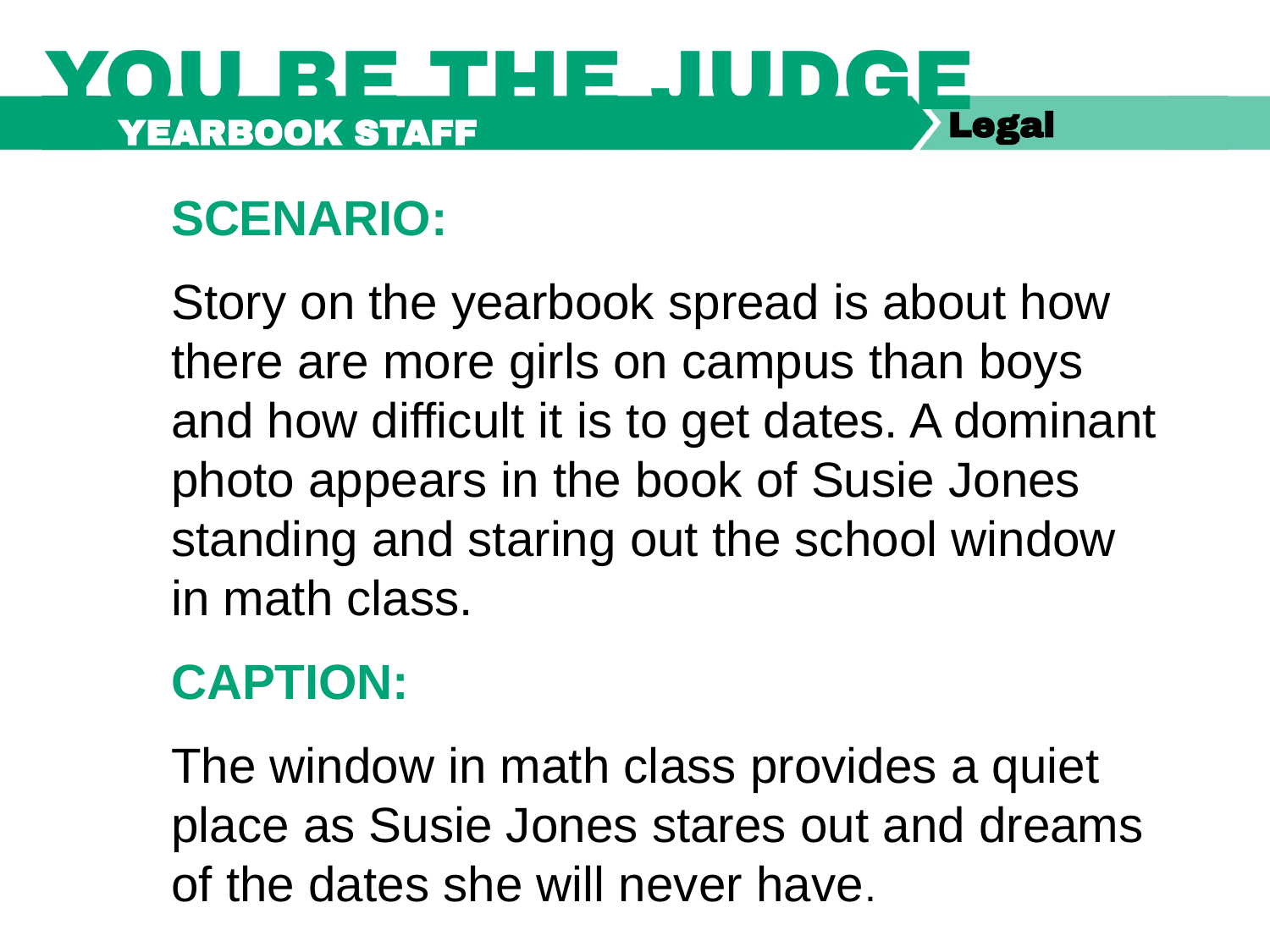

YOU BE THE JUDGE
YEARBOOK STAFF
SCENARIO:
Story on the yearbook spread is about how there are more girls on campus than boys and how difficult it is to get dates. A dominant photo appears in the book of Susie Jones standing and staring out the school window in math class.
CAPTION:
The window in math class provides a quiet place as Susie Jones stares out and dreams of the dates she will never have.